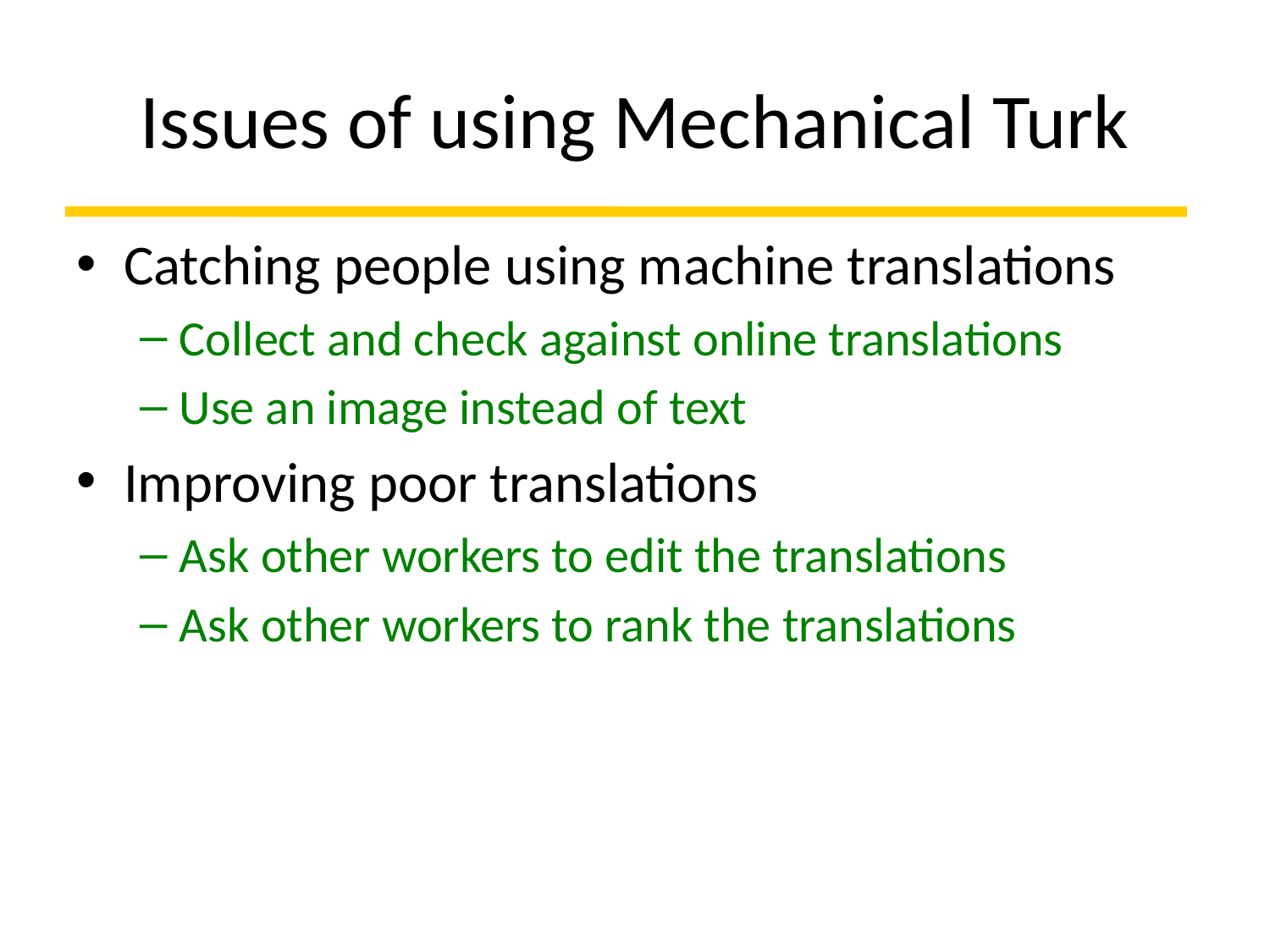

# Issues of using Mechanical Turk

Catching people using machine translations
Collect and check against online translations
Use an image instead of text
Improving poor translations
Ask other workers to edit the translations
Ask other workers to rank the translations